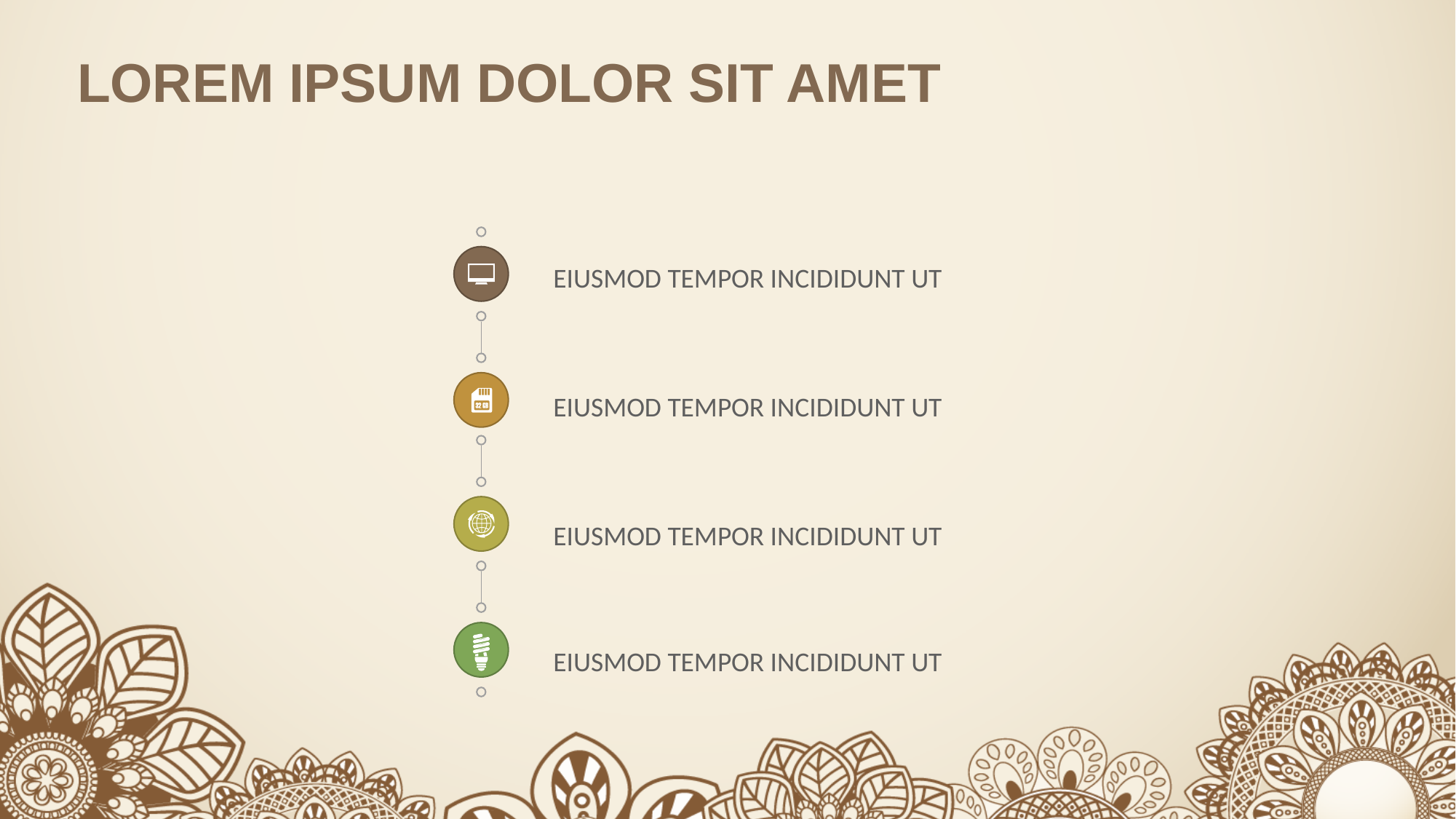

# LOREM IPSUM DOLOR SIT AMET

EIUSMOD TEMPOR INCIDIDUNT UT

EIUSMOD TEMPOR INCIDIDUNT UT

EIUSMOD TEMPOR INCIDIDUNT UT

EIUSMOD TEMPOR INCIDIDUNT UT